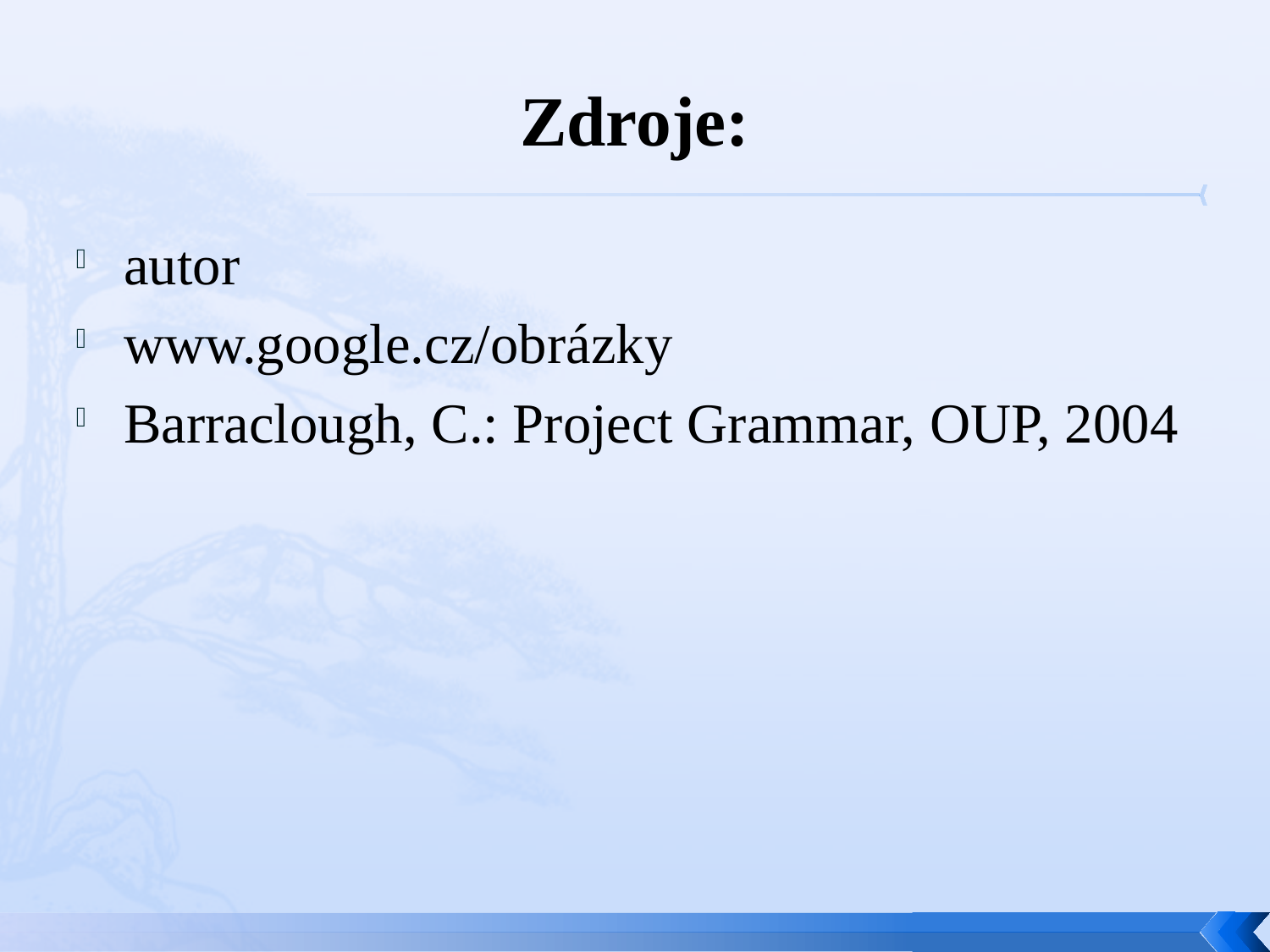

# Zdroje:
autor
www.google.cz/obrázky
Barraclough, C.: Project Grammar, OUP, 2004